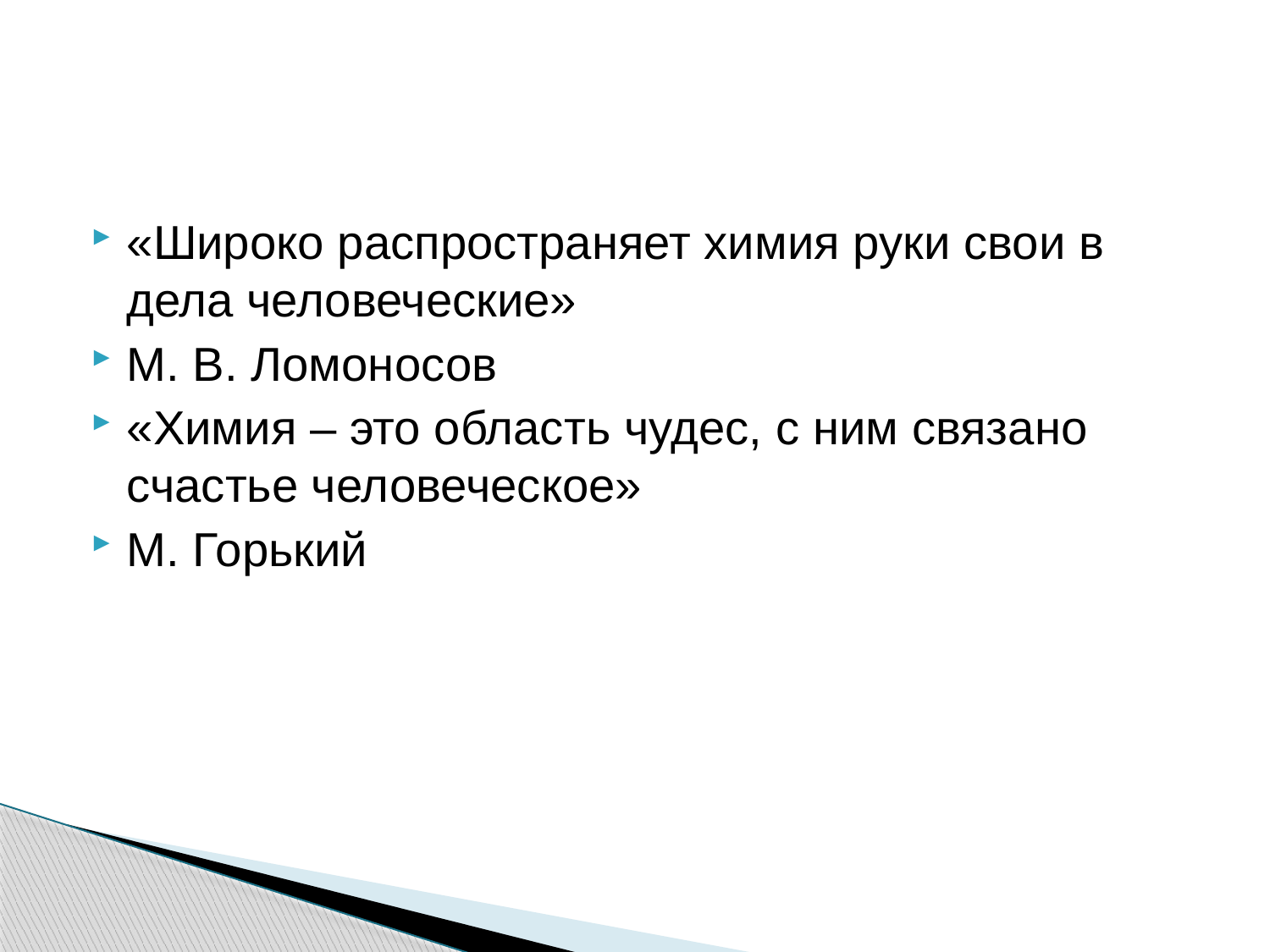

#
«Широко распространяет химия руки свои в дела человеческие»
М. В. Ломоносов
«Химия – это область чудес, с ним связано счастье человеческое»
М. Горький